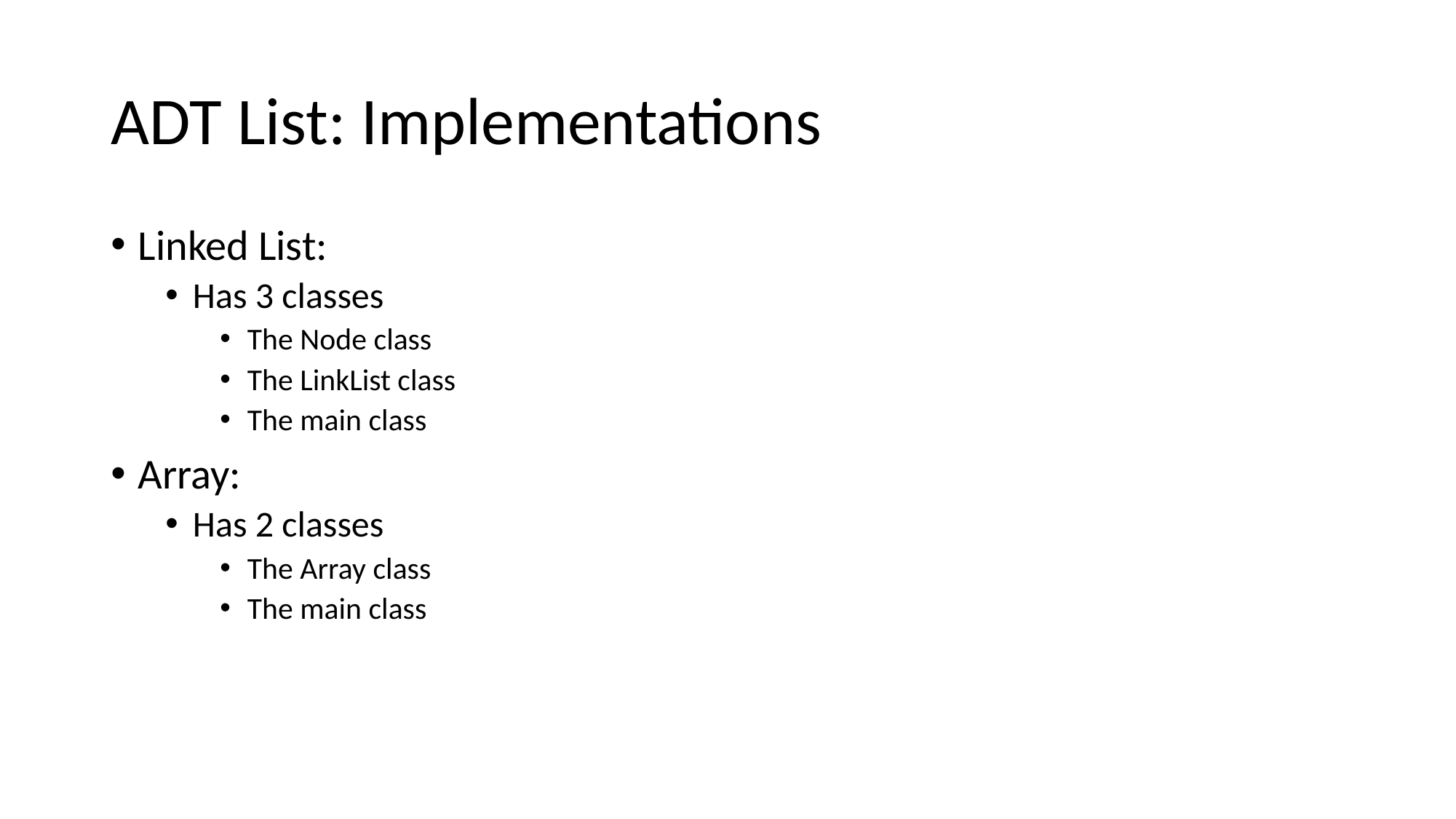

# ADT List: Implementations
Linked List:
Has 3 classes
The Node class
The LinkList class
The main class
Array:
Has 2 classes
The Array class
The main class